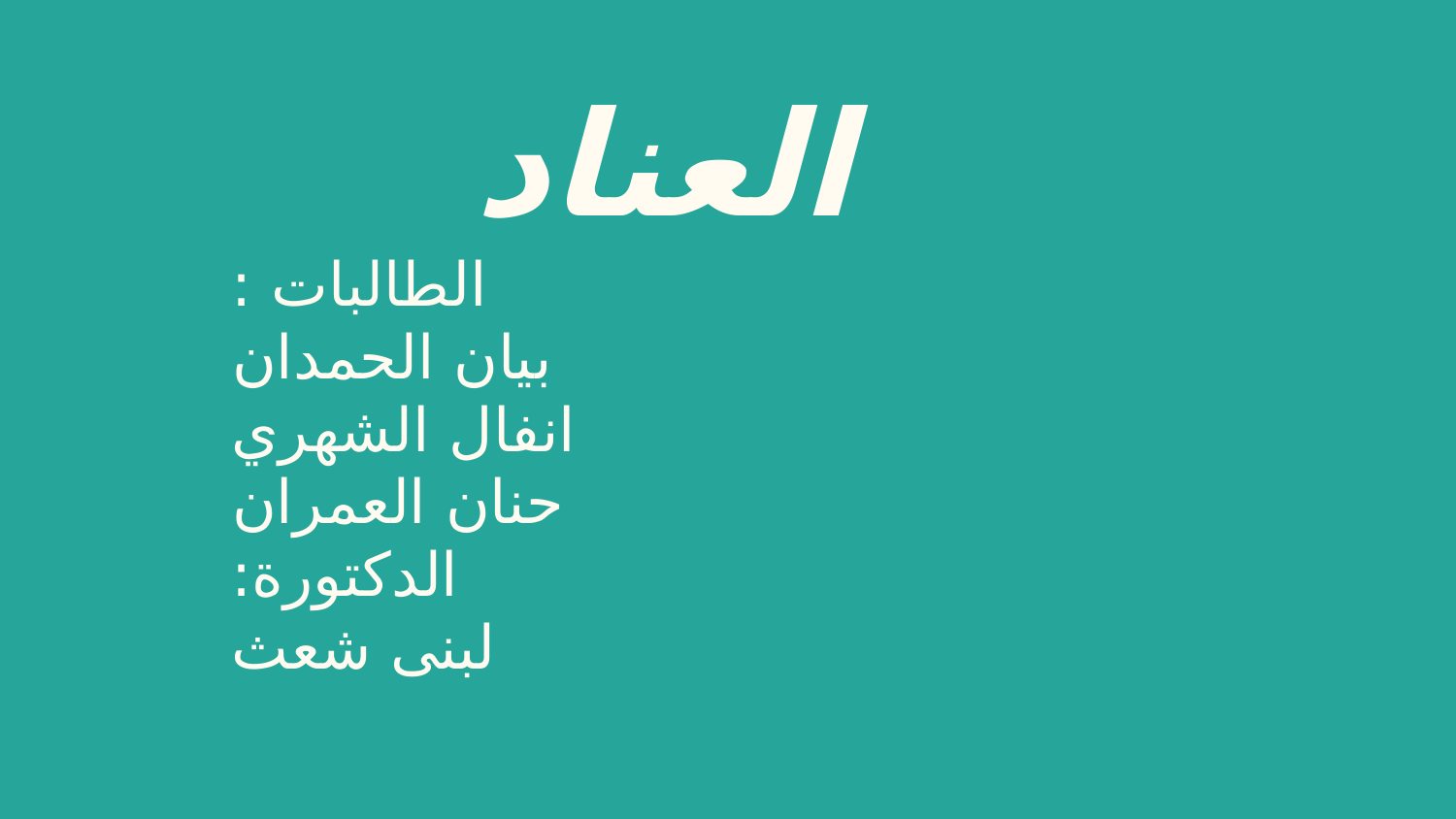

# العناد
الطالبات :
بيان الحمدان
انفال الشهري
حنان العمران
الدكتورة:
لبنى شعث